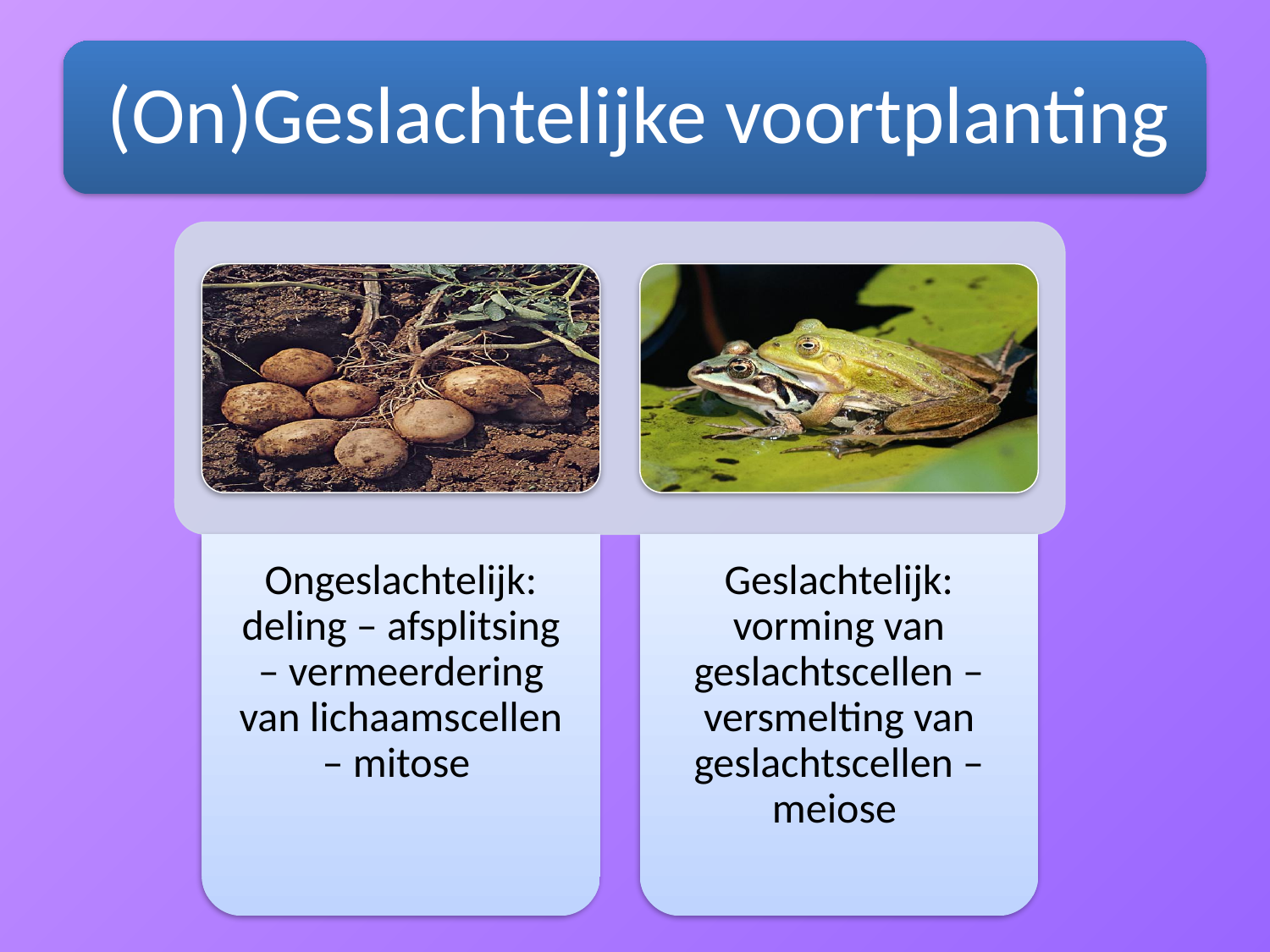

(On)Geslachtelijke voortplanting
Ongeslachtelijk: deling – afsplitsing – vermeerdering van lichaamscellen – mitose
Geslachtelijk: vorming van geslachtscellen – versmelting van geslachtscellen – meiose